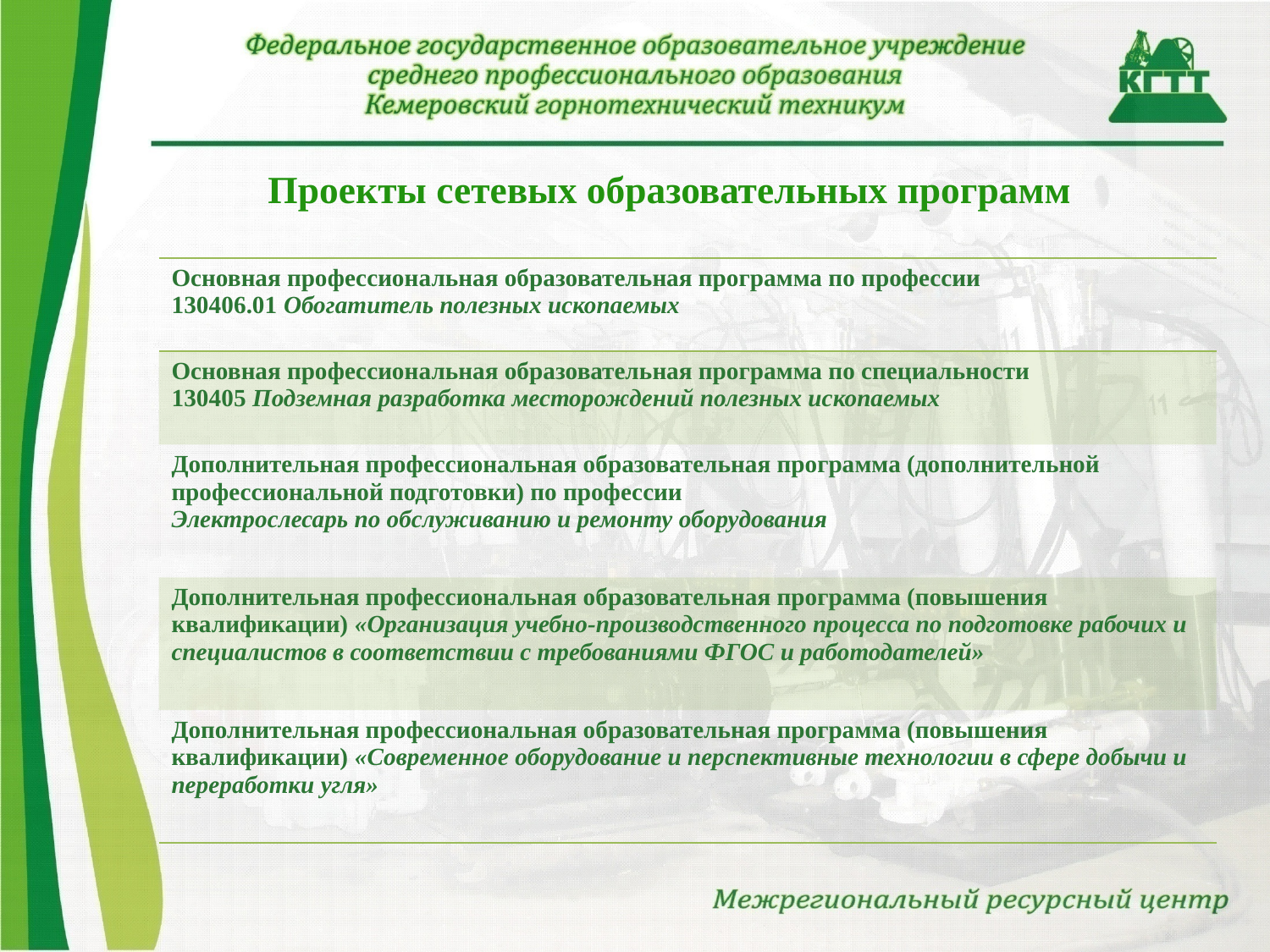

# Проекты сетевых образовательных программ
| Основная профессиональная образовательная программа по профессии 130406.01 Обогатитель полезных ископаемых |
| --- |
| Основная профессиональная образовательная программа по специальности 130405 Подземная разработка месторождений полезных ископаемых |
| Дополнительная профессиональная образовательная программа (дополнительной профессиональной подготовки) по профессии Электрослесарь по обслуживанию и ремонту оборудования |
| Дополнительная профессиональная образовательная программа (повышения квалификации) «Организация учебно-производственного процесса по подготовке рабочих и специалистов в соответствии с требованиями ФГОС и работодателей» |
| Дополнительная профессиональная образовательная программа (повышения квалификации) «Современное оборудование и перспективные технологии в сфере добычи и переработки угля» |